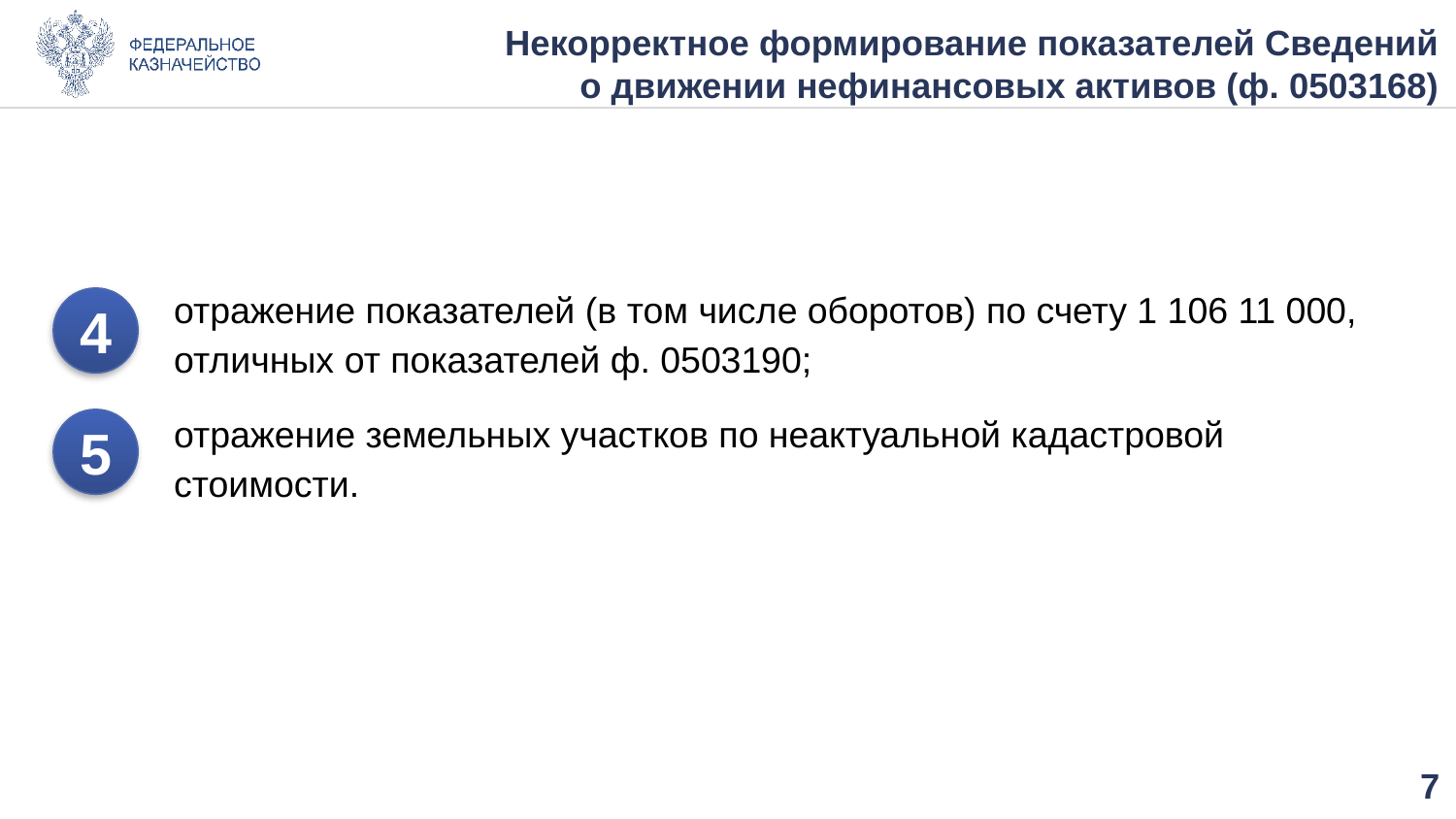

# Некорректное формирование показателей Сведений о движении нефинансовых активов (ф. 0503168)
отражение показателей (в том числе оборотов) по счету 1 106 11 000, отличных от показателей ф. 0503190;
отражение земельных участков по неактуальной кадастровой стоимости.
4
5
7